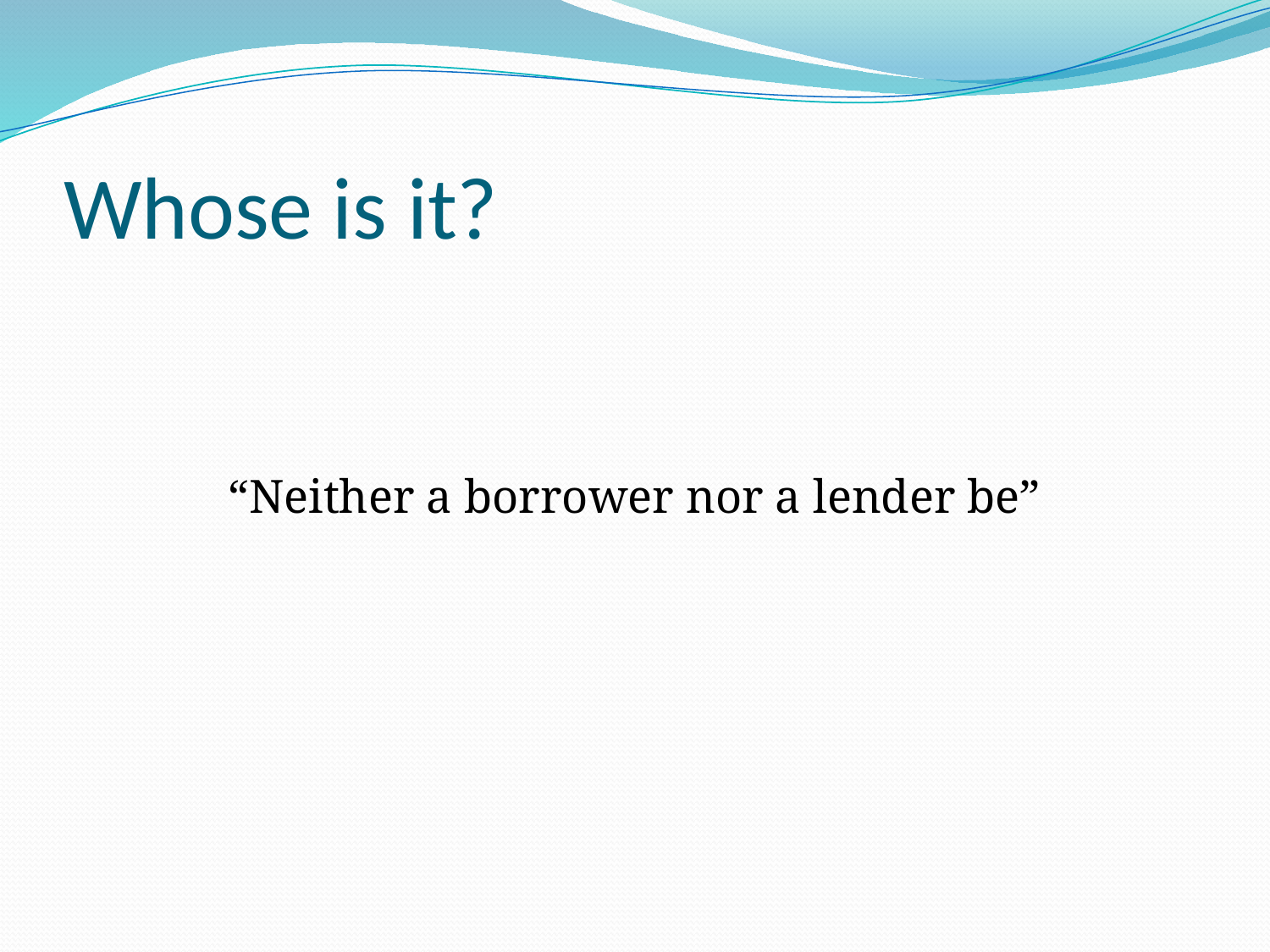

# Whose is it?

“Neither a borrower nor a lender be”